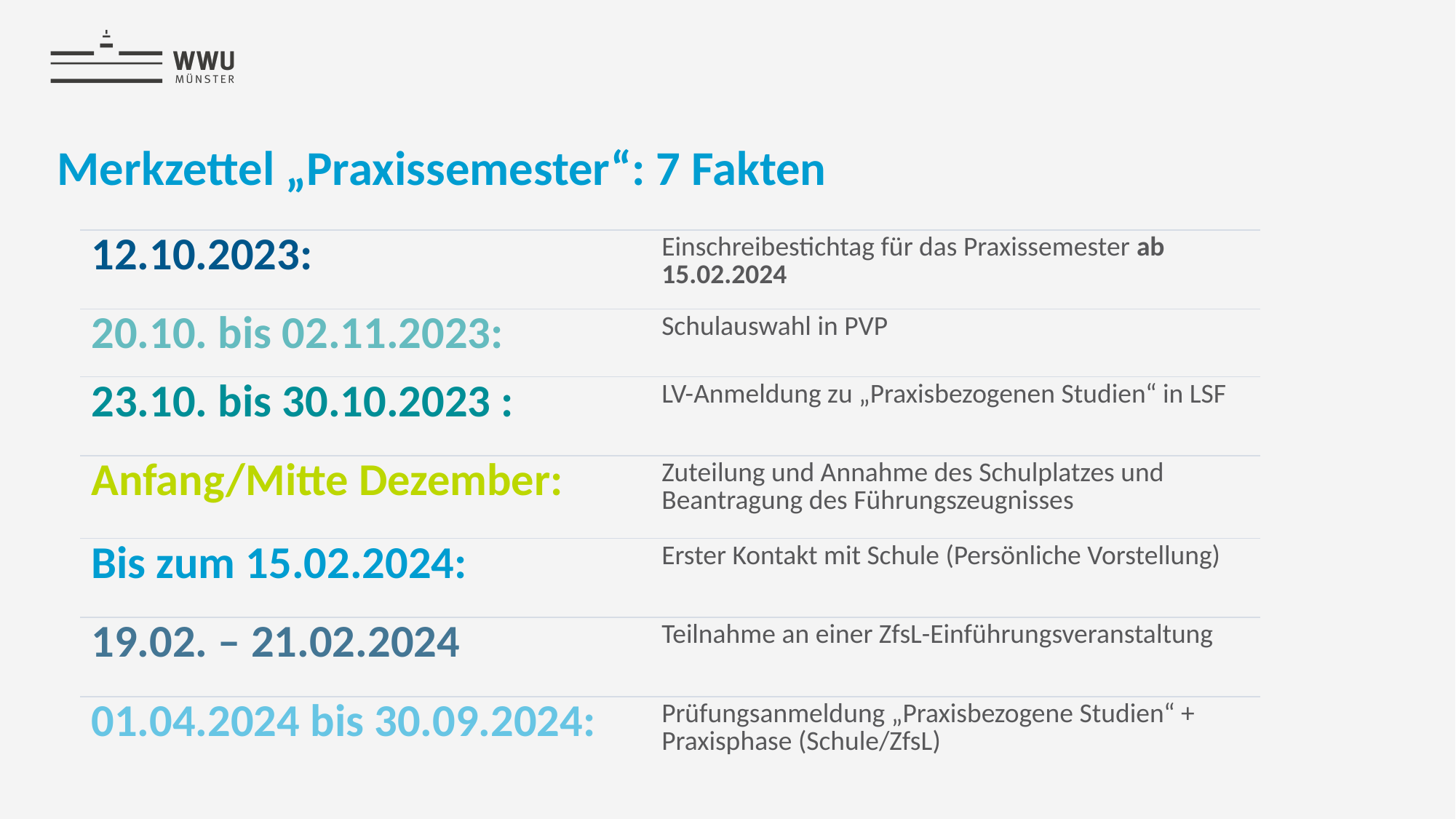

# Merkzettel „Praxissemester“: 7 Fakten
| 12.10.2023: | Einschreibestichtag für das Praxissemester ab 15.02.2024 |
| --- | --- |
| 20.10. bis 02.11.2023: | Schulauswahl in PVP |
| 23.10. bis 30.10.2023 : | LV-Anmeldung zu „Praxisbezogenen Studien“ in LSF |
| Anfang/Mitte Dezember: | Zuteilung und Annahme des Schulplatzes und Beantragung des Führungszeugnisses |
| Bis zum 15.02.2024: | Erster Kontakt mit Schule (Persönliche Vorstellung) |
| 19.02. – 21.02.2024 | Teilnahme an einer ZfsL-Einführungsveranstaltung |
| 01.04.2024 bis 30.09.2024: | Prüfungsanmeldung „Praxisbezogene Studien“ + Praxisphase (Schule/ZfsL) |